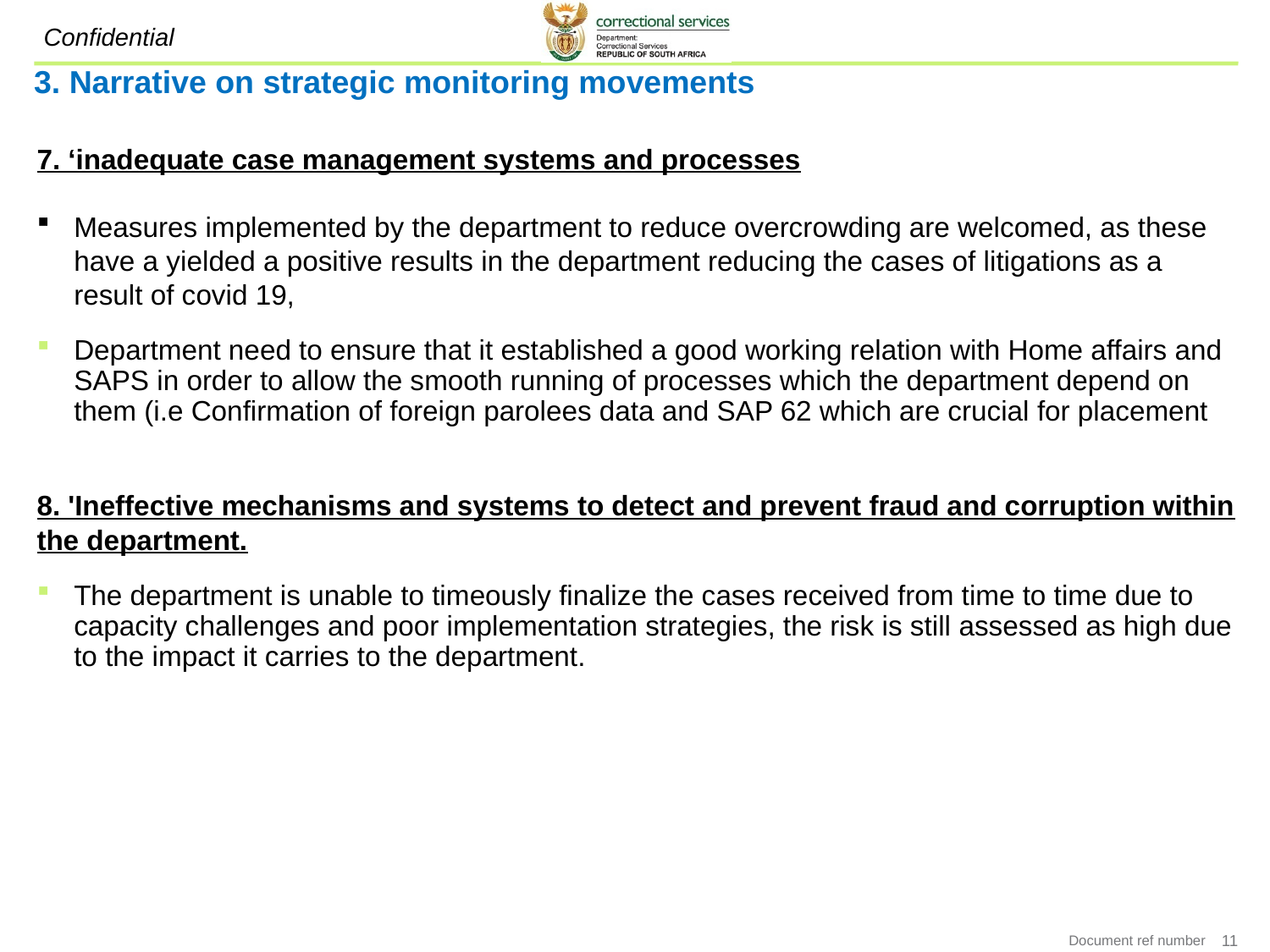

# 3. Narrative on strategic monitoring movements
7. ‘inadequate case management systems and processes

Measures implemented by the department to reduce overcrowding are welcomed, as these have a yielded a positive results in the department reducing the cases of litigations as a result of covid 19,
Department need to ensure that it established a good working relation with Home affairs and SAPS in order to allow the smooth running of processes which the department depend on them (i.e Confirmation of foreign parolees data and SAP 62 which are crucial for placement

8. 'Ineffective mechanisms and systems to detect and prevent fraud and corruption within the department.
The department is unable to timeously finalize the cases received from time to time due to capacity challenges and poor implementation strategies, the risk is still assessed as high due to the impact it carries to the department.